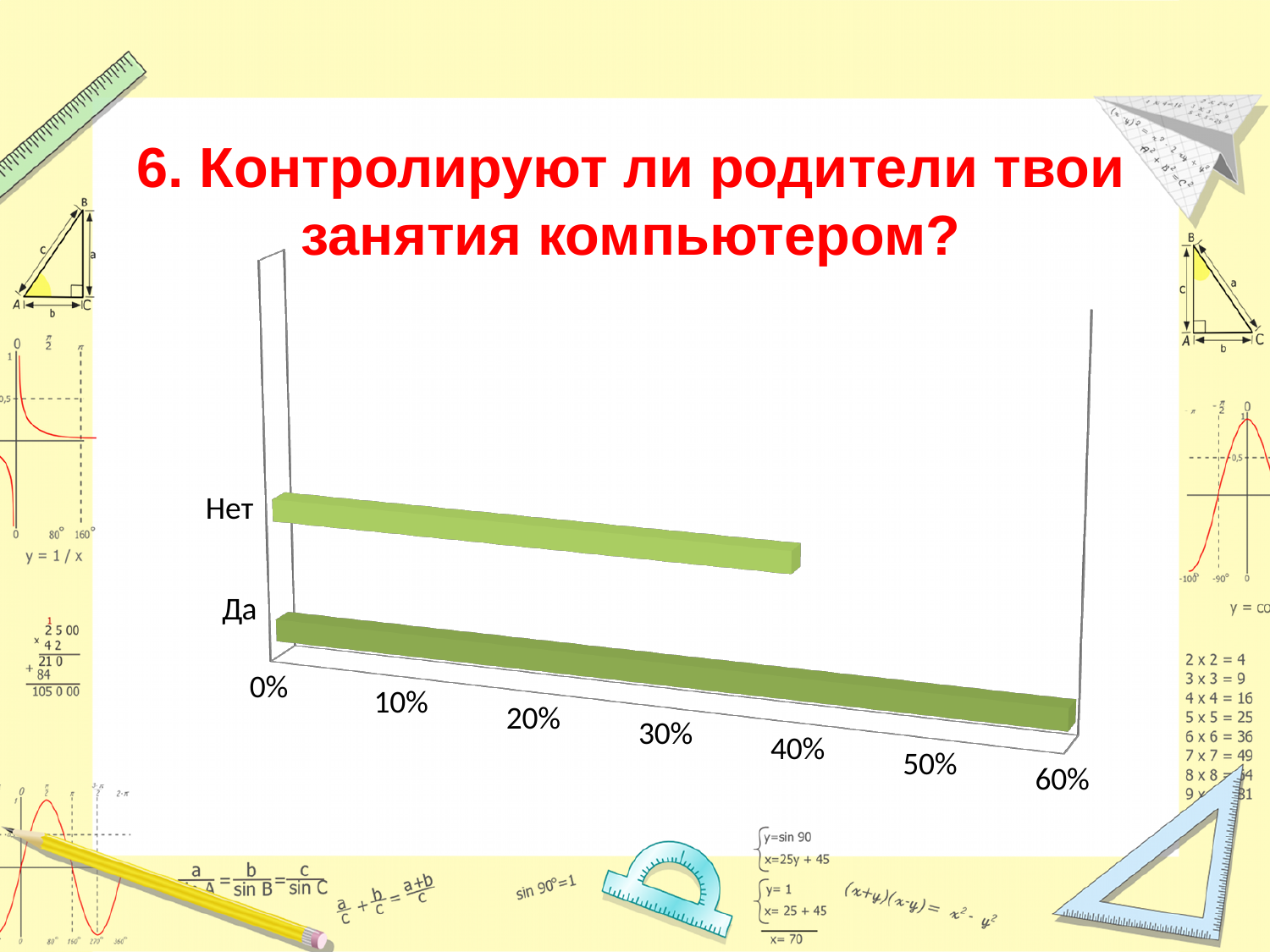

# 6. Контролируют ли родители твои занятия компьютером?

[unsupported chart]